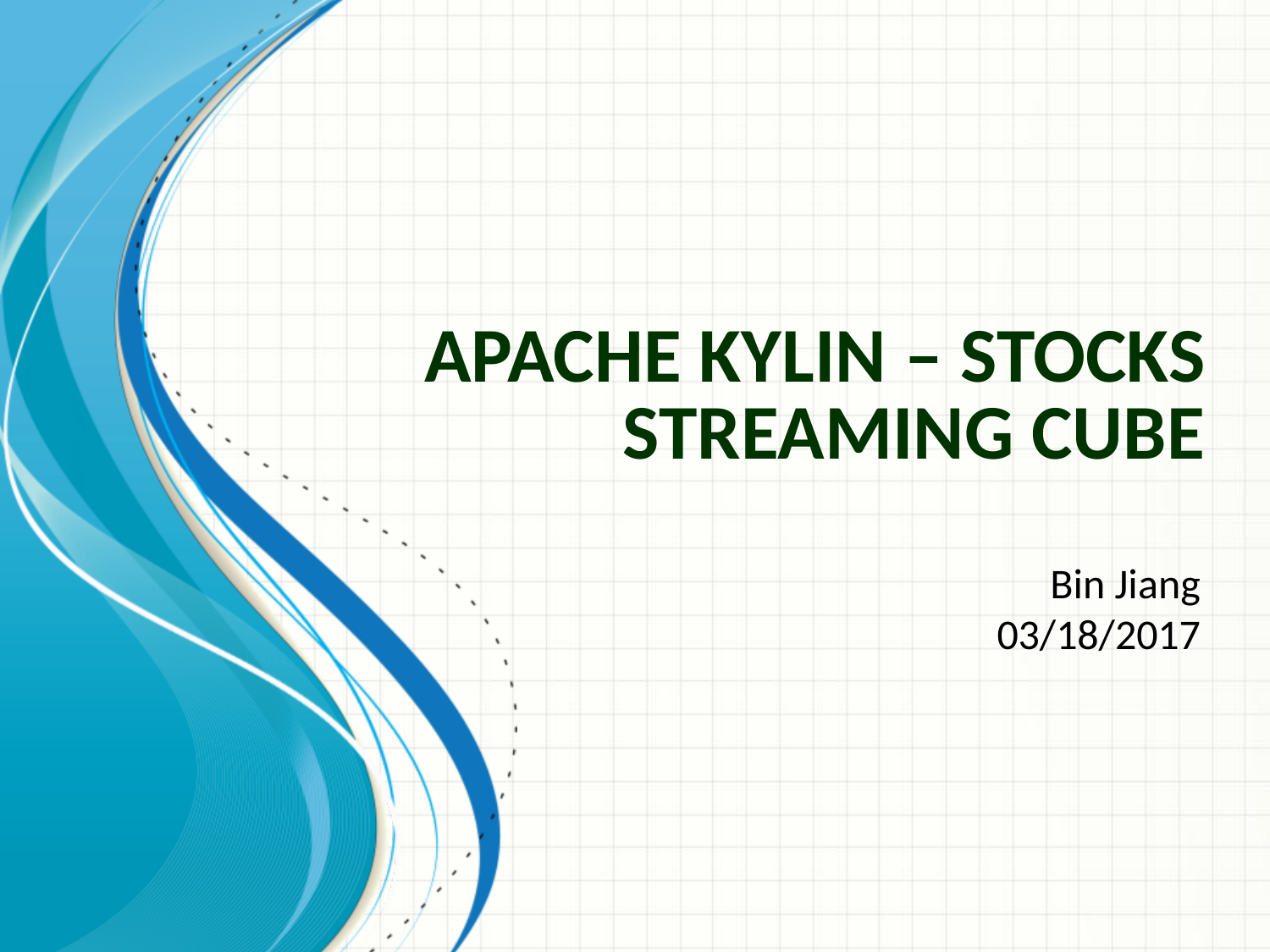

# Apache Kylin – Stocks Streaming Cube
Bin Jiang
03/18/2017